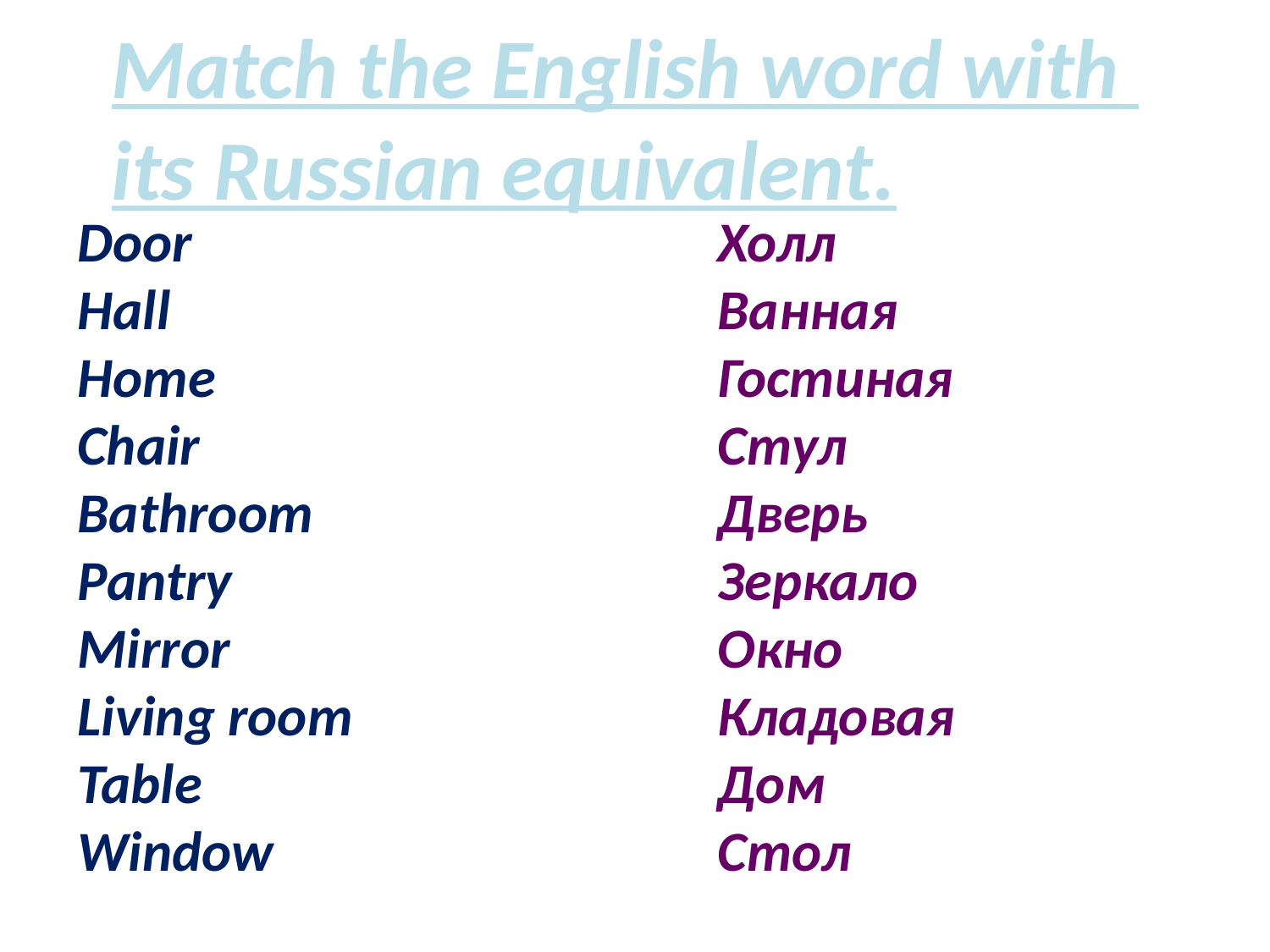

Match the English word with
its Russian equivalent.
Door
Hall
Home
Chair
Bathroom
Pantry
Mirror
Living room
Table
Window

Холл
Ванная
Гостиная
Стул
Дверь
Зеркало
Окно
Кладовая
Дом
Стол